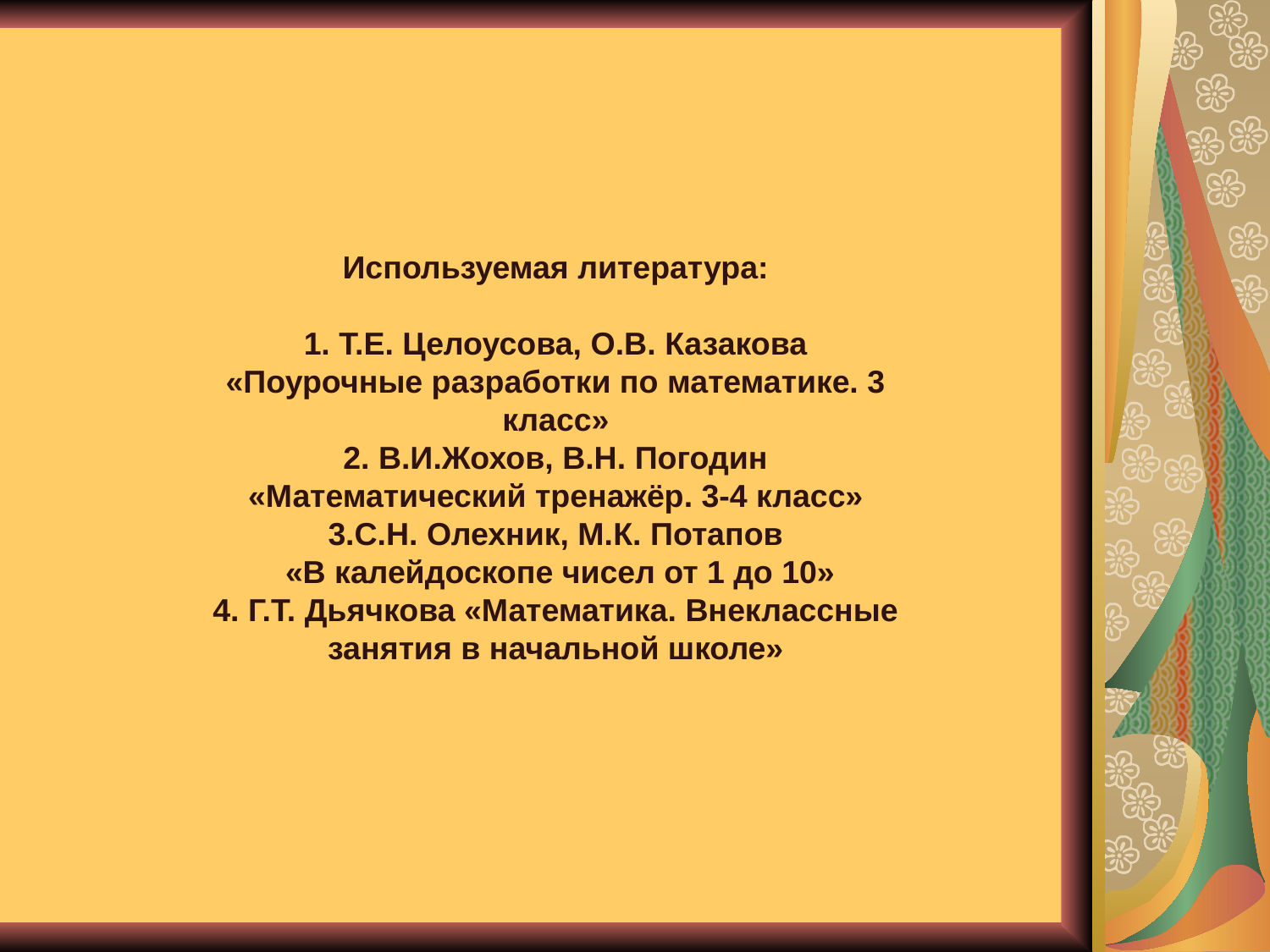

Используемая литература:

1. Т.Е. Целоусова, О.В. Казакова
«Поурочные разработки по математике. 3 класс»
2. В.И.Жохов, В.Н. Погодин
«Математический тренажёр. 3-4 класс»
3.С.Н. Олехник, М.К. Потапов
 «В калейдоскопе чисел от 1 до 10»
4. Г.Т. Дьячкова «Математика. Внеклассные занятия в начальной школе»